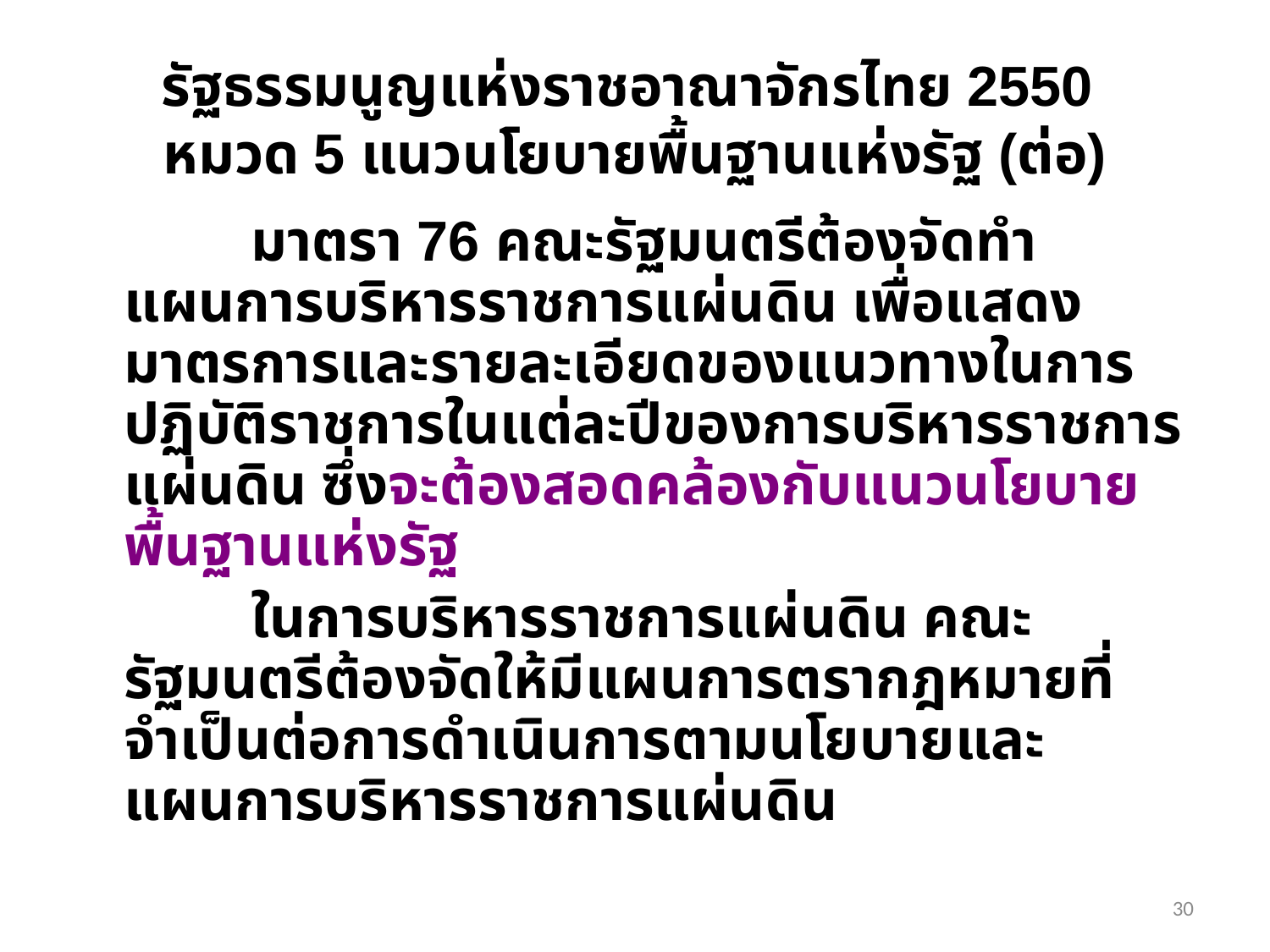

รัฐธรรมนูญแห่งราชอาณาจักรไทย 2550
หมวด 5 แนวนโยบายพื้นฐานแห่งรัฐ (ต่อ)
		มาตรา 76 คณะรัฐมนตรีต้องจัดทำแผนการบริหารราชการแผ่นดิน เพื่อแสดงมาตรการและรายละเอียดของแนวทางในการปฏิบัติราชการในแต่ละปีของการบริหารราชการแผ่นดิน ซึ่งจะต้องสอดคล้องกับแนวนโยบายพื้นฐานแห่งรัฐ
		ในการบริหารราชการแผ่นดิน คณะรัฐมนตรีต้องจัดให้มีแผนการตรากฎหมายที่จำเป็นต่อการดำเนินการตามนโยบายและแผนการบริหารราชการแผ่นดิน
30